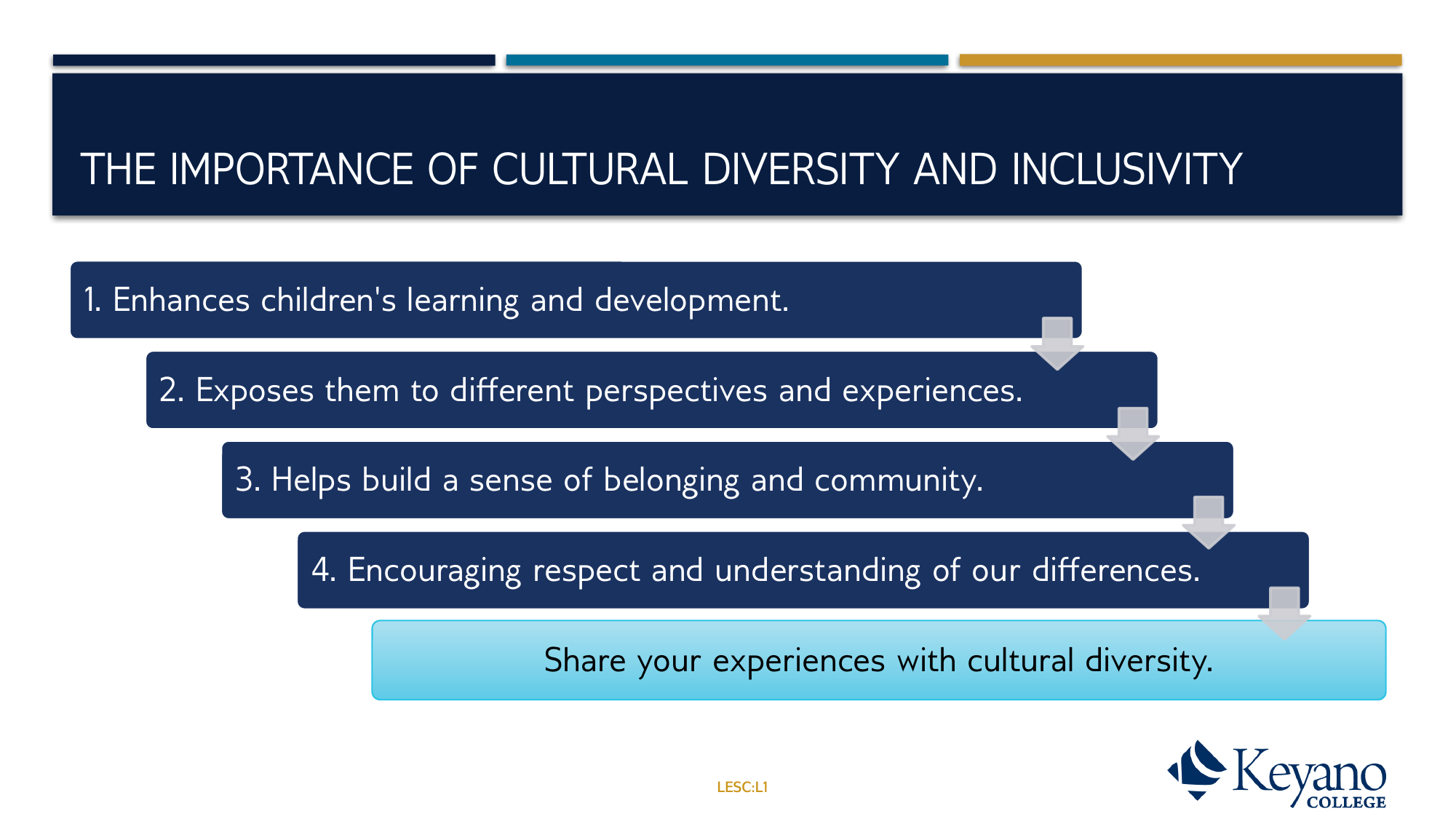

# The importance of cultural diversity and inclusivity
1. Enhances children's learning and development.
2. Exposes them to different perspectives and experiences.
3. Helps build a sense of belonging and community.
4. Encouraging respect and understanding of our differences.
Share your experiences with cultural diversity.

LESC:L1